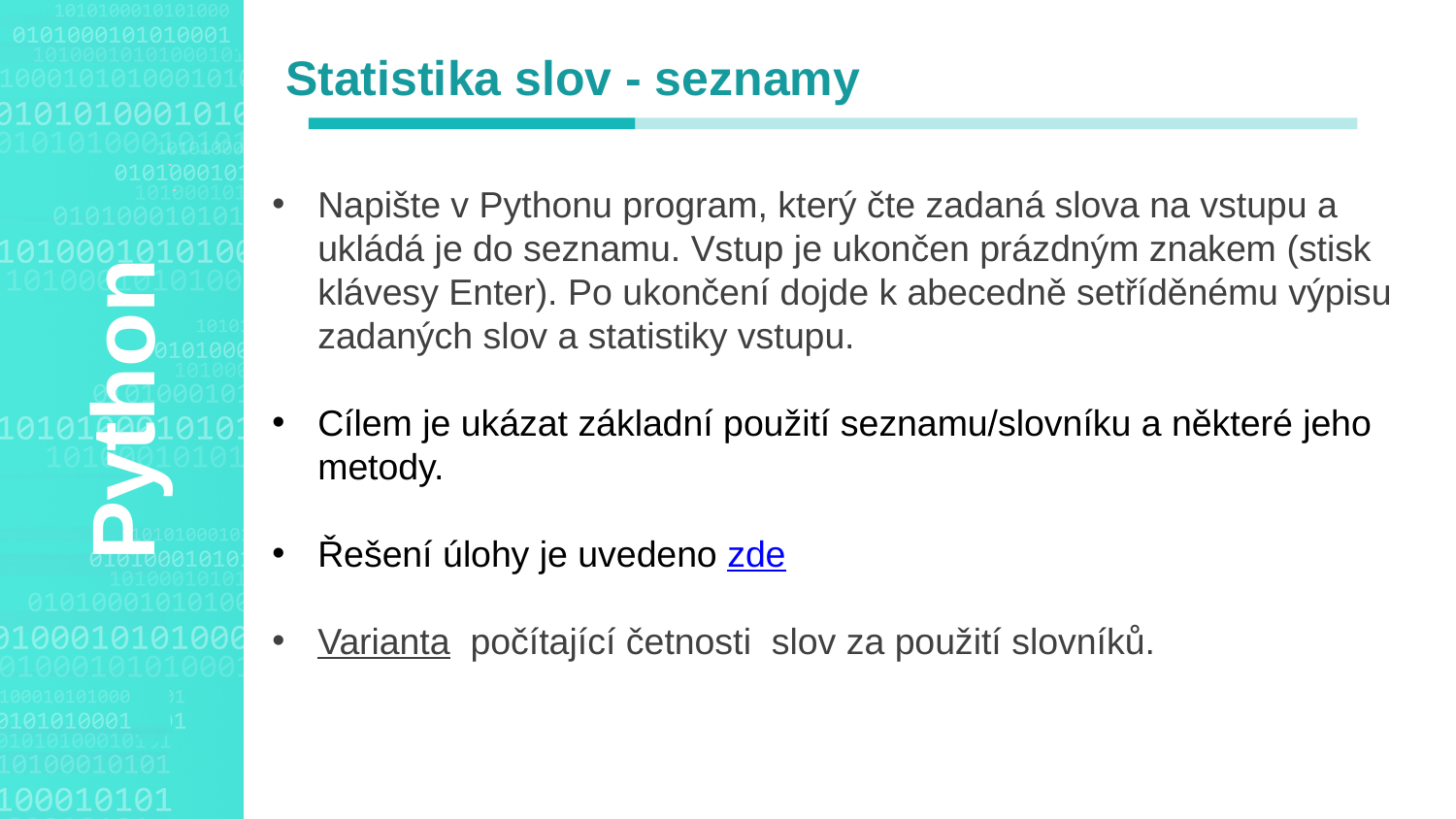

Statistika slov - seznamy

Napište v Pythonu program, který čte zadaná slova na vstupu a ukládá je do seznamu. Vstup je ukončen prázdným znakem (stisk klávesy Enter). Po ukončení dojde k abecedně setříděnému výpisu zadaných slov a statistiky vstupu.

Cílem je ukázat základní použití seznamu/slovníku a některé jeho metody.

Řešení úlohy je uvedeno zde

Varianta  počítající četnosti  slov za použití slovníků.

Agenda Style

Python